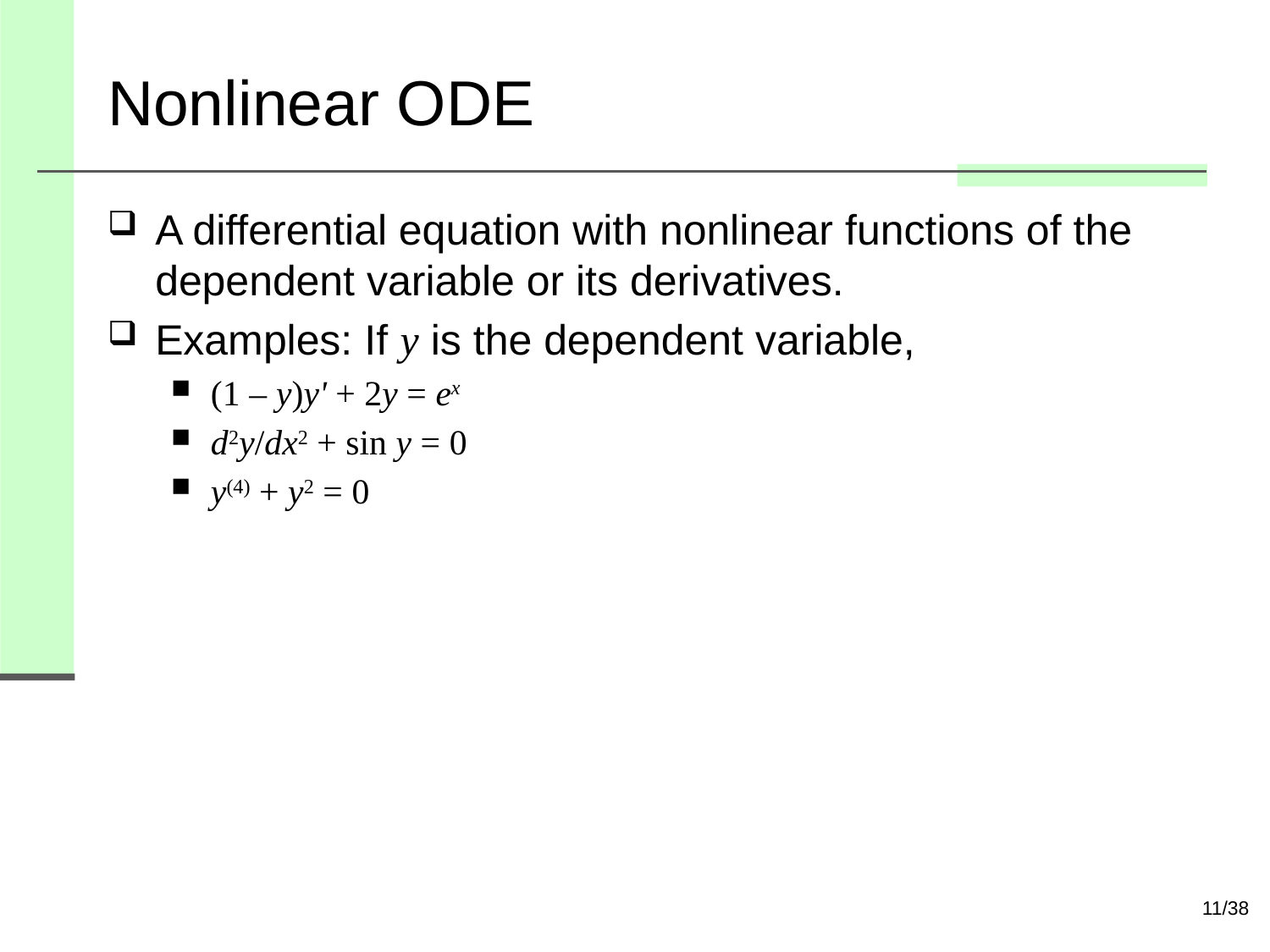

# Nonlinear ODE
A differential equation with nonlinear functions of the dependent variable or its derivatives.
Examples: If y is the dependent variable,
(1 – y)y' + 2y = ex
d2y/dx2 + sin y = 0
y(4) + y2 = 0
11